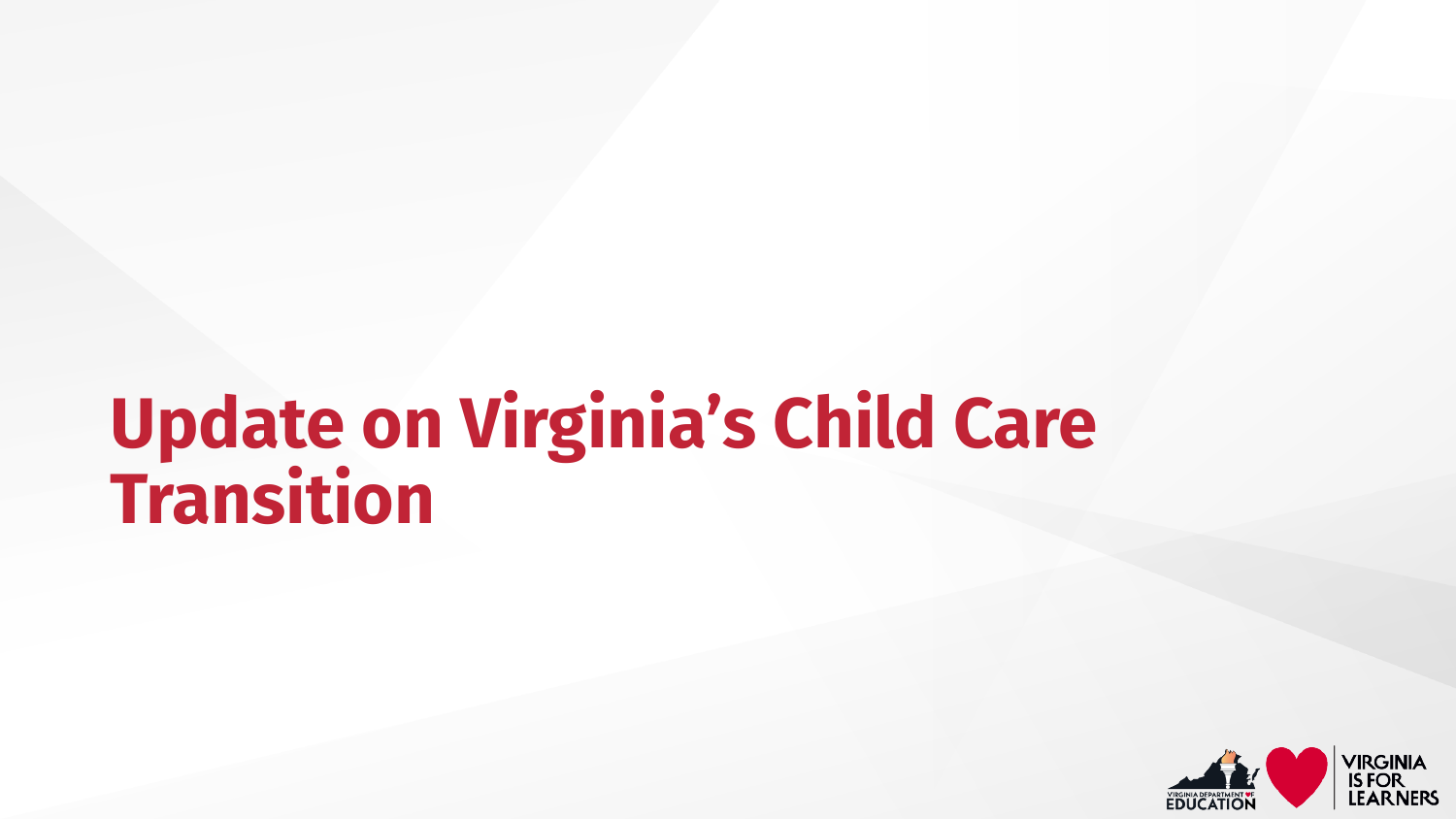

# Update on Virginia’s Child Care Transition